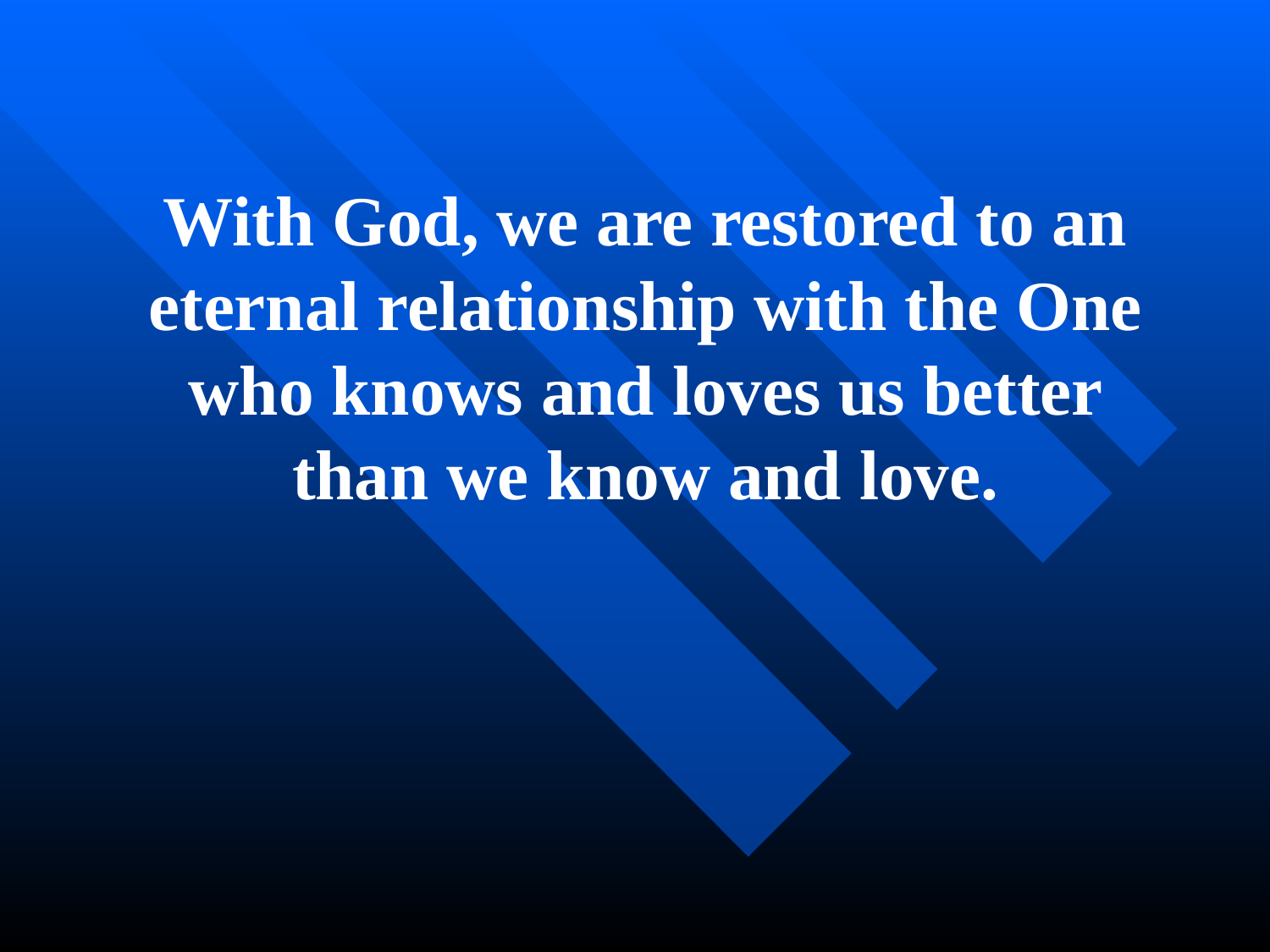

With God, we are restored to an eternal relationship with the One who knows and loves us better than we know and love.